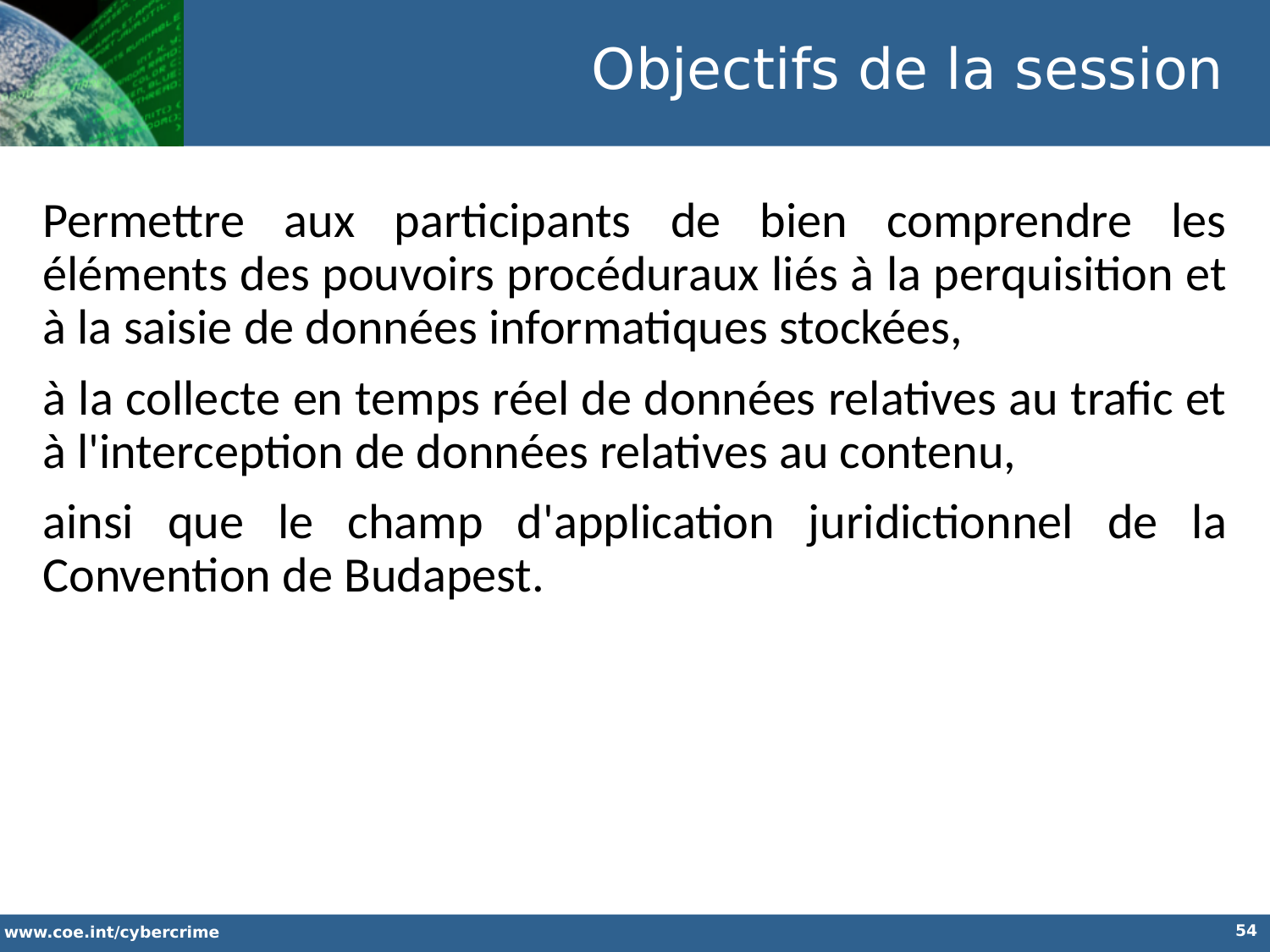

Objectifs de la session
Permettre aux participants de bien comprendre les éléments des pouvoirs procéduraux liés à la perquisition et à la saisie de données informatiques stockées,
à la collecte en temps réel de données relatives au trafic et à l'interception de données relatives au contenu,
ainsi que le champ d'application juridictionnel de la Convention de Budapest.